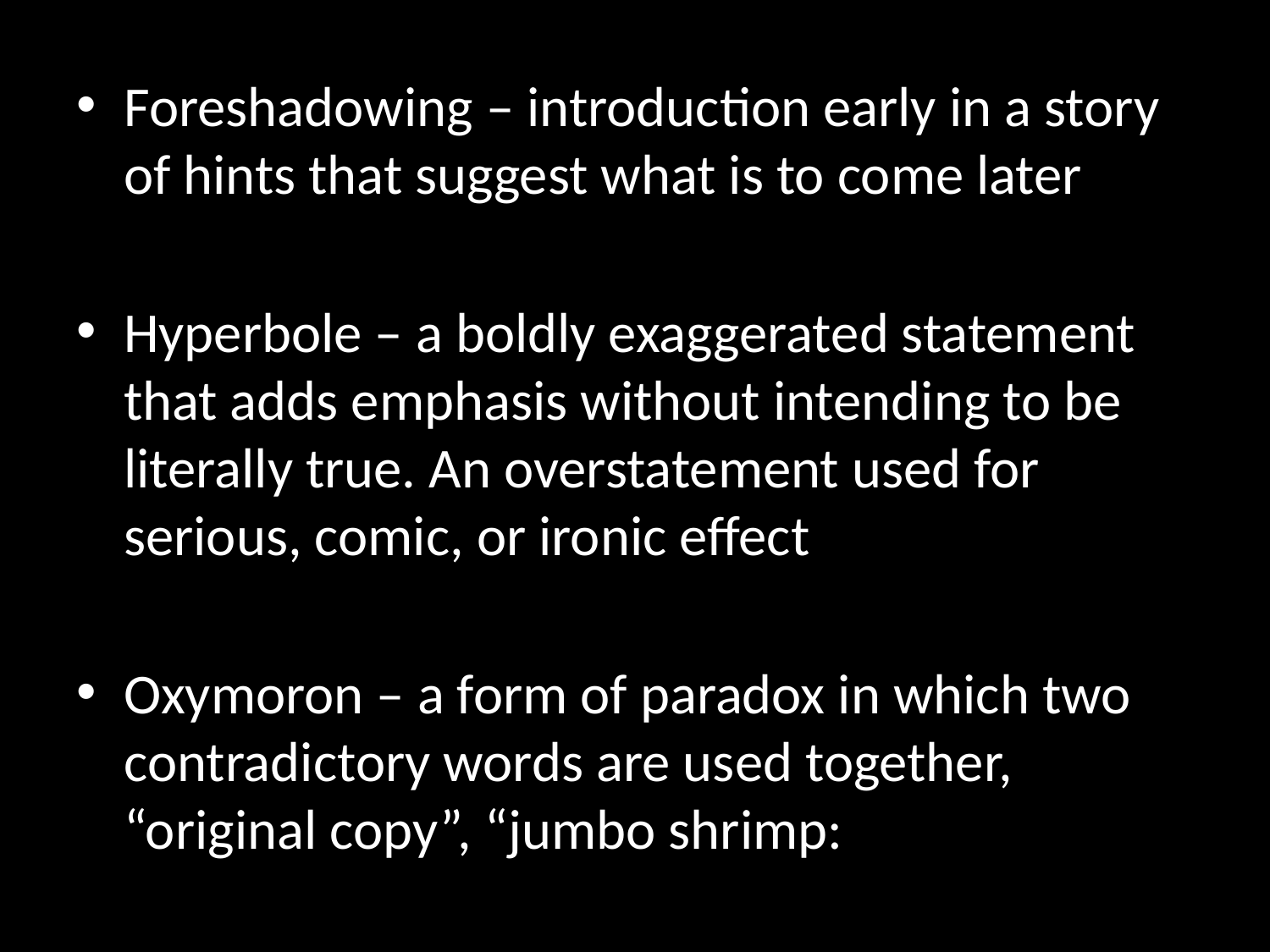

Foreshadowing – introduction early in a story of hints that suggest what is to come later

Hyperbole – a boldly exaggerated statement that adds emphasis without intending to be literally true. An overstatement used for serious, comic, or ironic effect

Oxymoron – a form of paradox in which two contradictory words are used together, “original copy”, “jumbo shrimp: